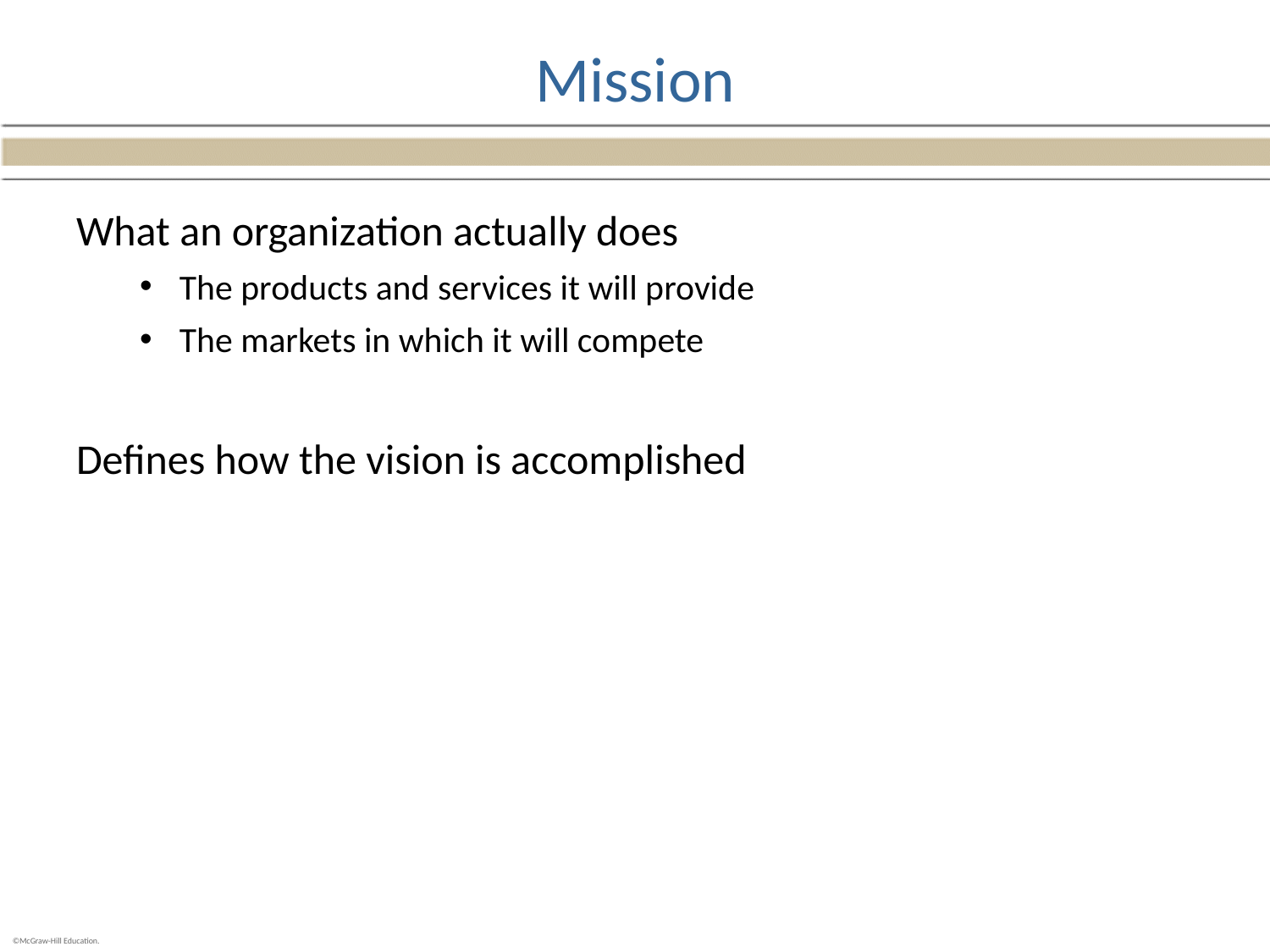

# Mission
What an organization actually does
The products and services it will provide
The markets in which it will compete

Defines how the vision is accomplished